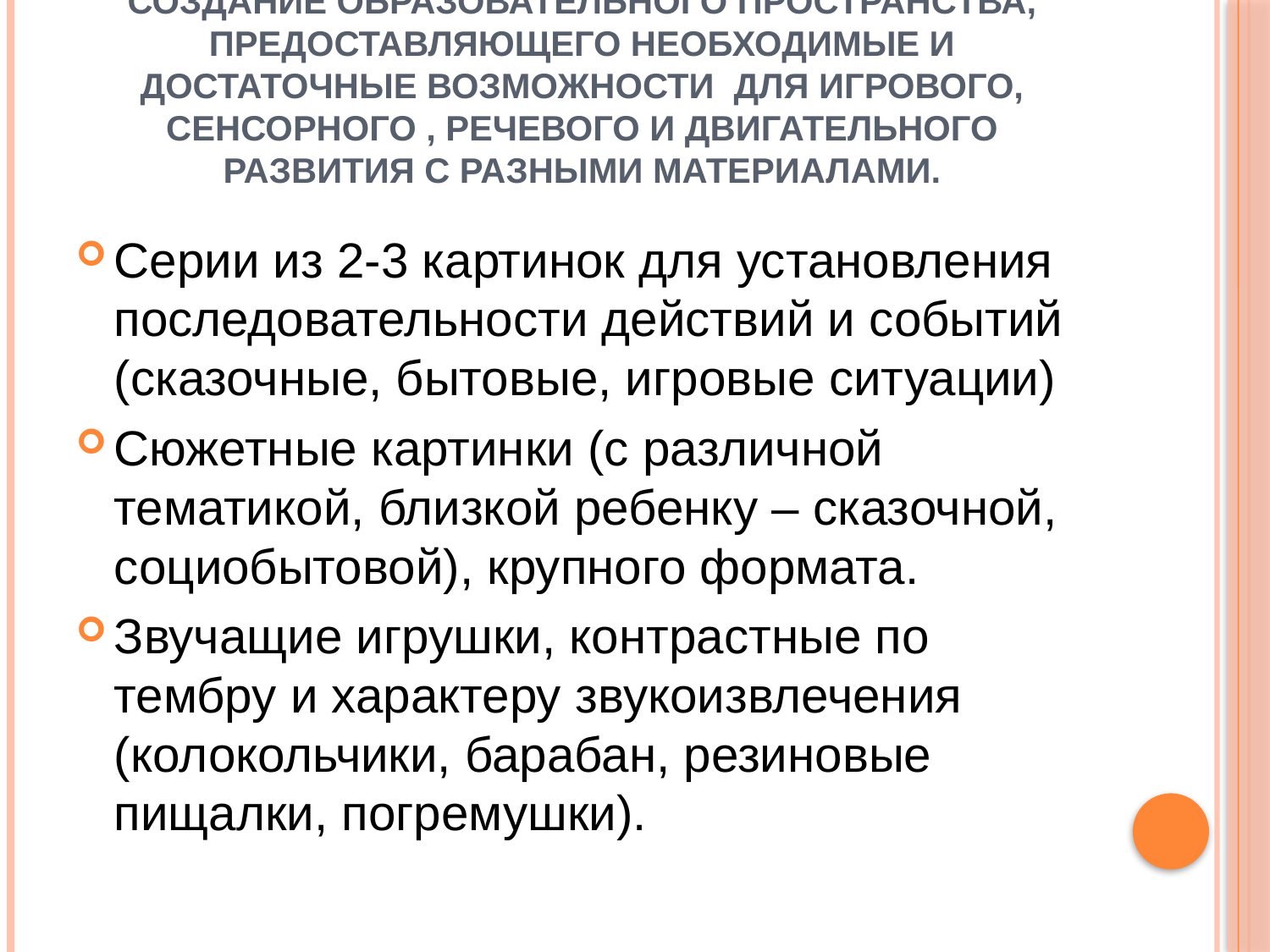

# Создание образовательного пространства, предоставляющего необходимые и достаточные возможности  для игрового, сенсорного , речевого и двигательного развития с разными материалами.
Серии из 2-3 картинок для установления последовательности действий и событий (сказочные, бытовые, игровые ситуации)
Сюжетные картинки (с различной тематикой, близкой ребенку – сказочной, социобытовой), крупного формата.
Звучащие игрушки, контрастные по тембру и характеру звукоизвлечения (колокольчики, барабан, резиновые пищалки, погремушки).